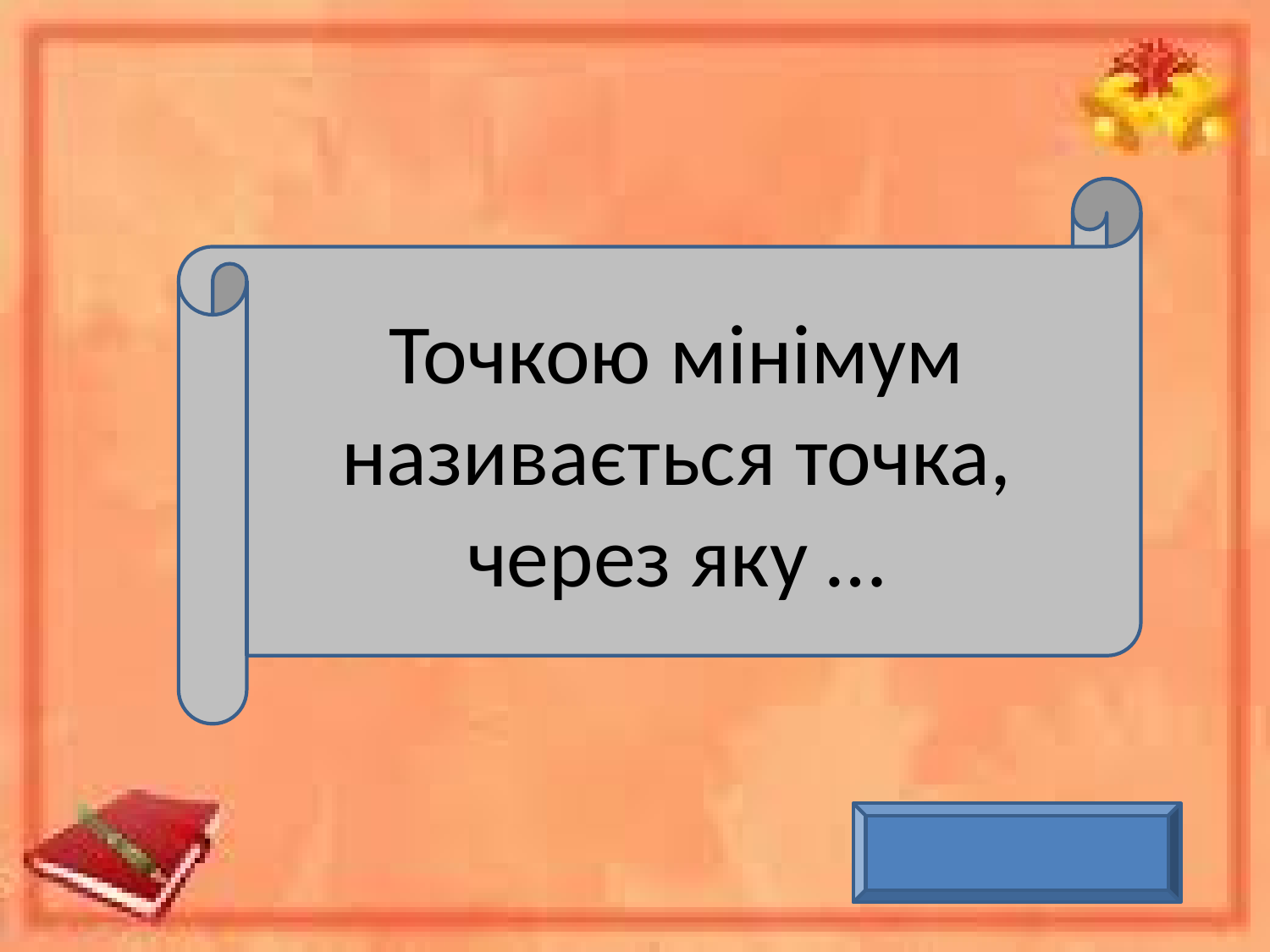

Точкою мінімум називається точка, через яку …